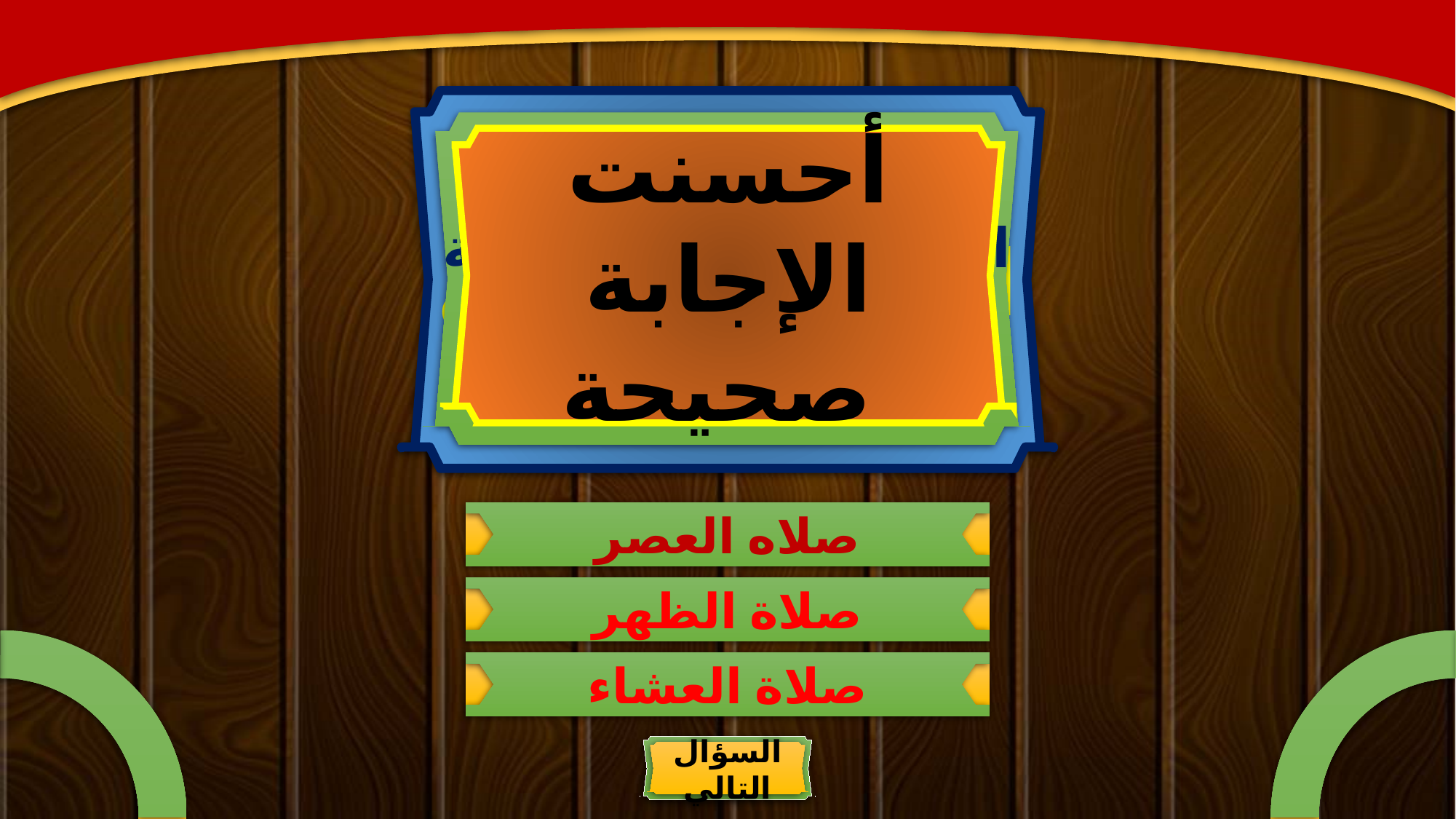

السؤال الأول
ما أول صلاه صلاها المسلمون تجاه الكعبة بعد تحويل القبلة؟

أحسنت الإجابة
 صحيحة
صلاه العصر

صلاة الظهر

صلاة العشاء

السؤال التالي